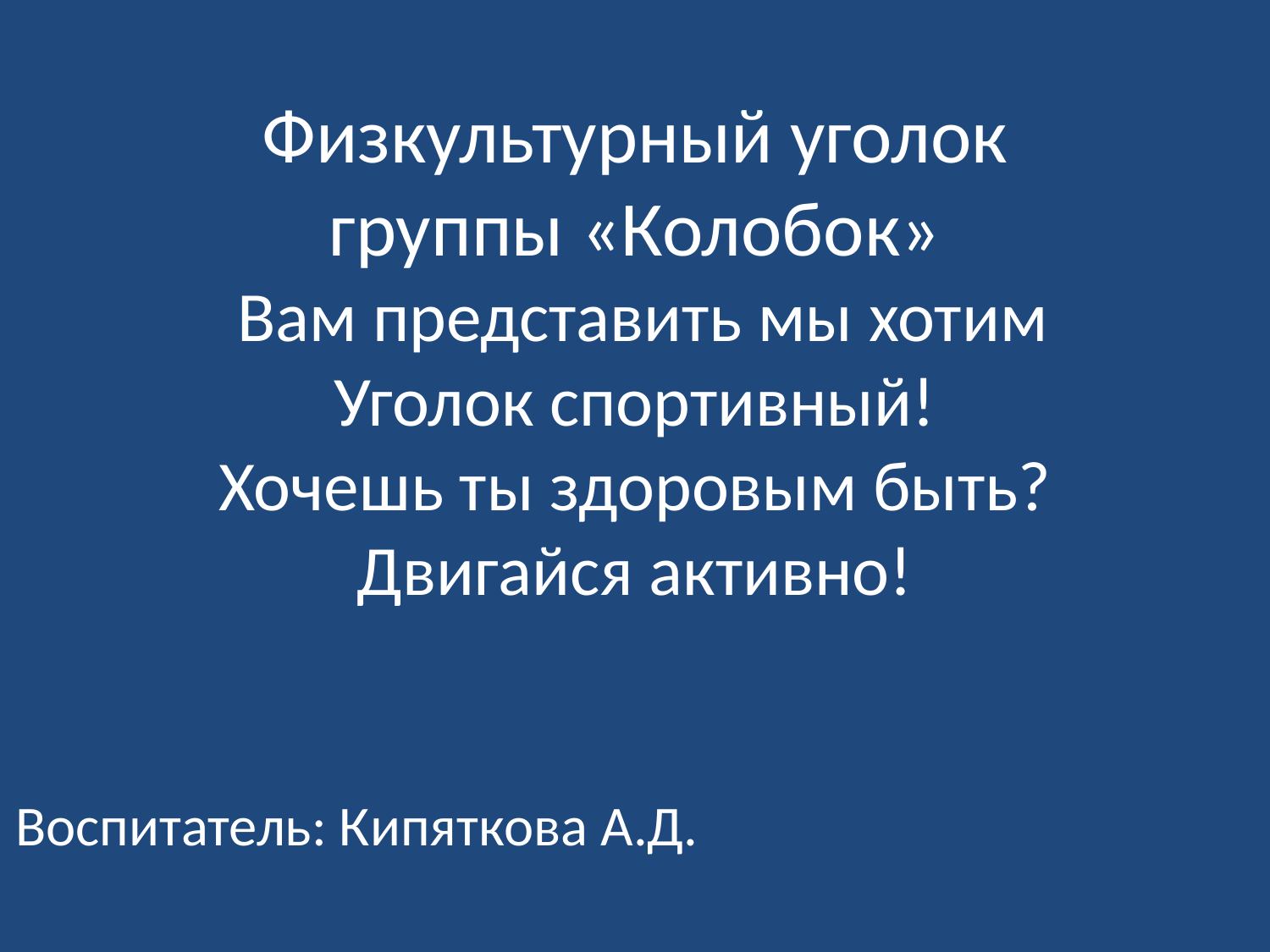

# Физкультурный уголок группы «Колобок» Вам представить мы хотим Уголок спортивный! Хочешь ты здоровым быть? Двигайся активно!
Воспитатель: Кипяткова А.Д.